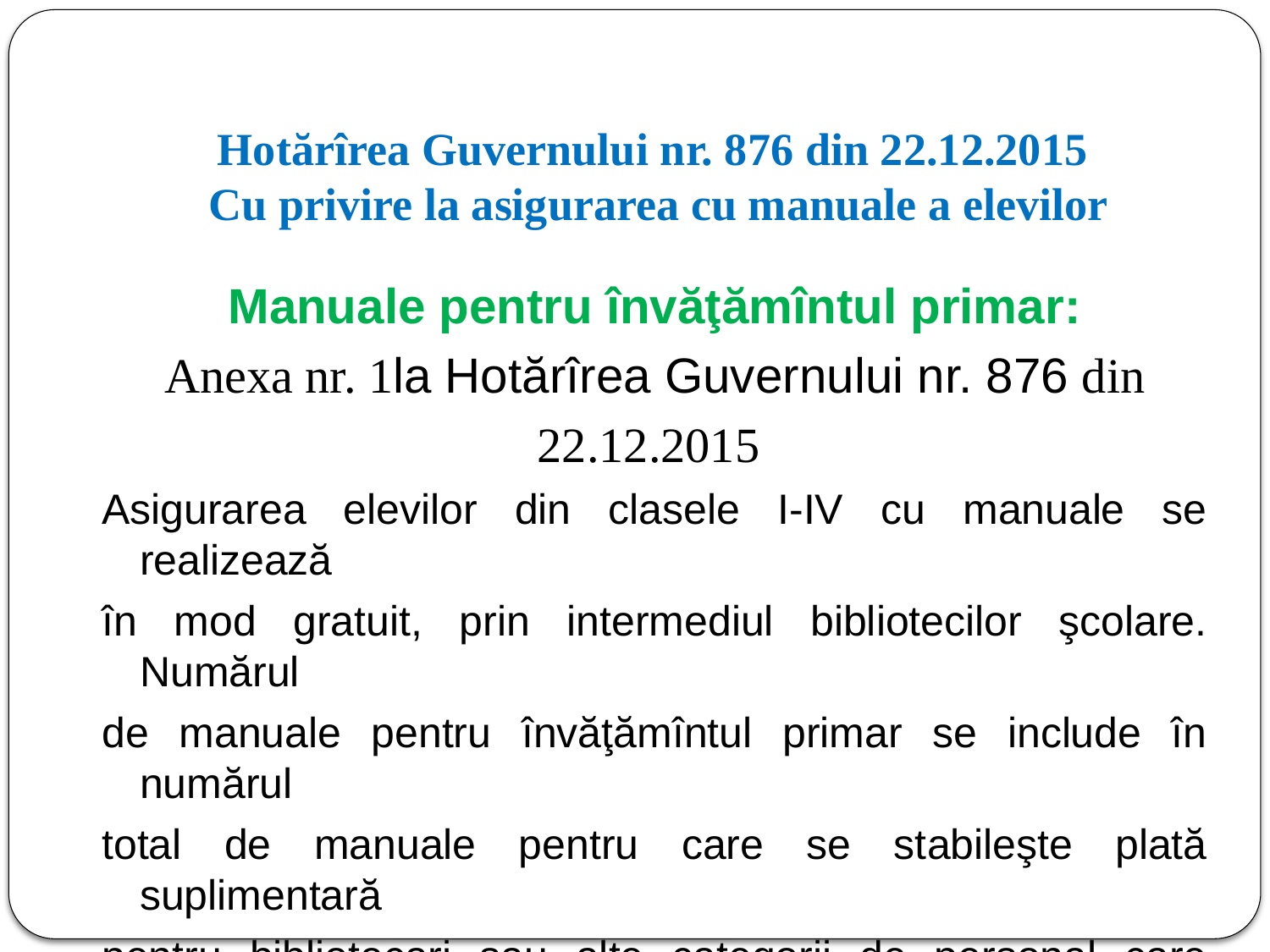

# Hotărîrea Guvernului nr. 876 din 22.12.2015 Cu privire la asigurarea cu manuale a elevilor
Manuale pentru învăţămîntul primar:
Anexa nr. 1la Hotărîrea Guvernului nr. 876 din
22.12.2015
Asigurarea elevilor din clasele I-IV cu manuale se realizează
în mod gratuit, prin intermediul bibliotecilor şcolare. Numărul
de manuale pentru învăţămîntul primar se include în numărul
total de manuale pentru care se stabileşte plată suplimentară
pentru bibliotecari sau alte categorii de personal care deservesc
Schema de închiriere a manualelor şcolare, conform legislaţiei în
vigoare.